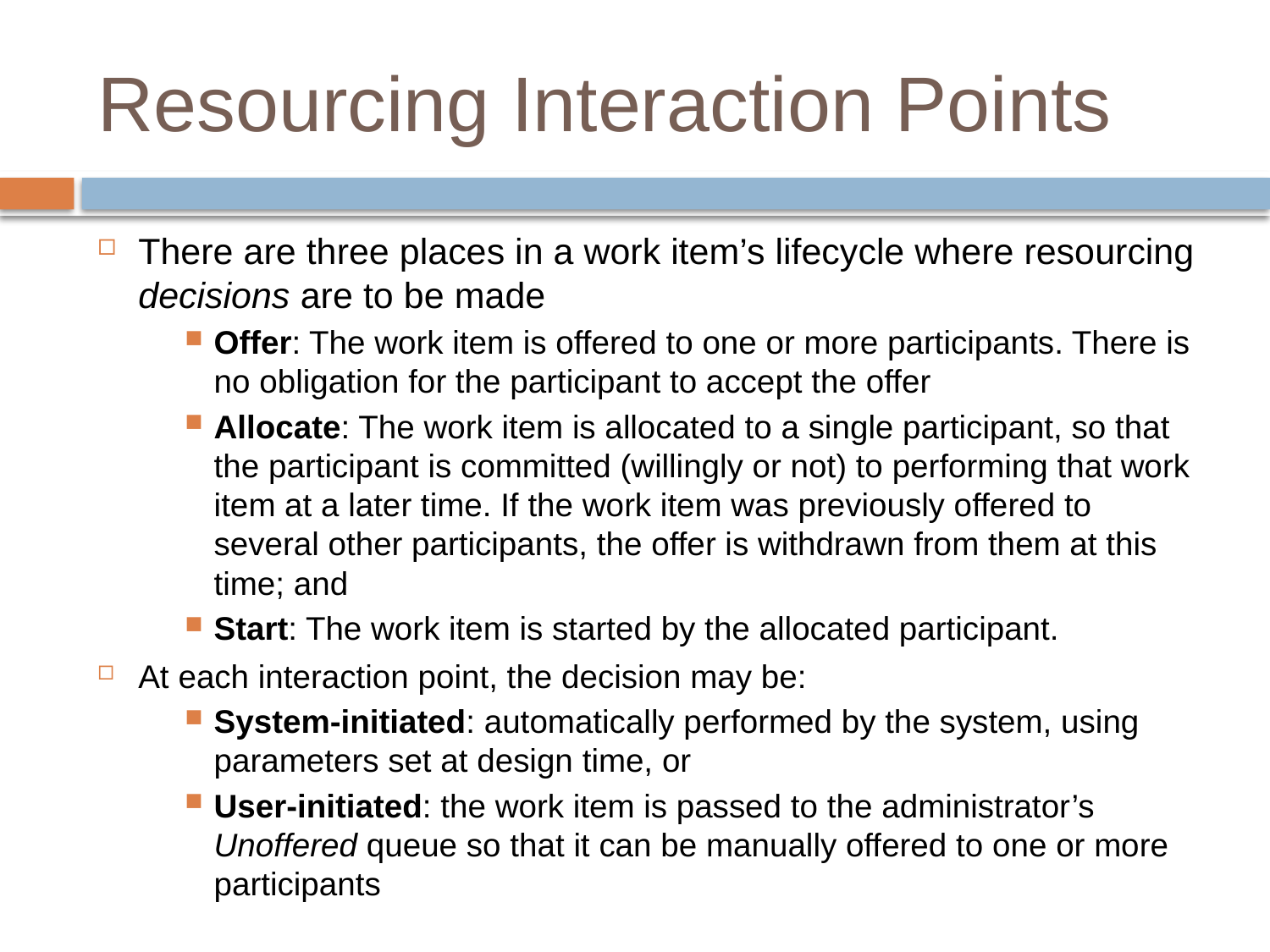

# Resourcing Interaction Points
There are three places in a work item’s lifecycle where resourcing decisions are to be made
Offer: The work item is offered to one or more participants. There is no obligation for the participant to accept the offer
Allocate: The work item is allocated to a single participant, so that the participant is committed (willingly or not) to performing that work item at a later time. If the work item was previously offered to several other participants, the offer is withdrawn from them at this time; and
Start: The work item is started by the allocated participant.
At each interaction point, the decision may be:
System-initiated: automatically performed by the system, using parameters set at design time, or
User-initiated: the work item is passed to the administrator’s Unoffered queue so that it can be manually offered to one or more participants